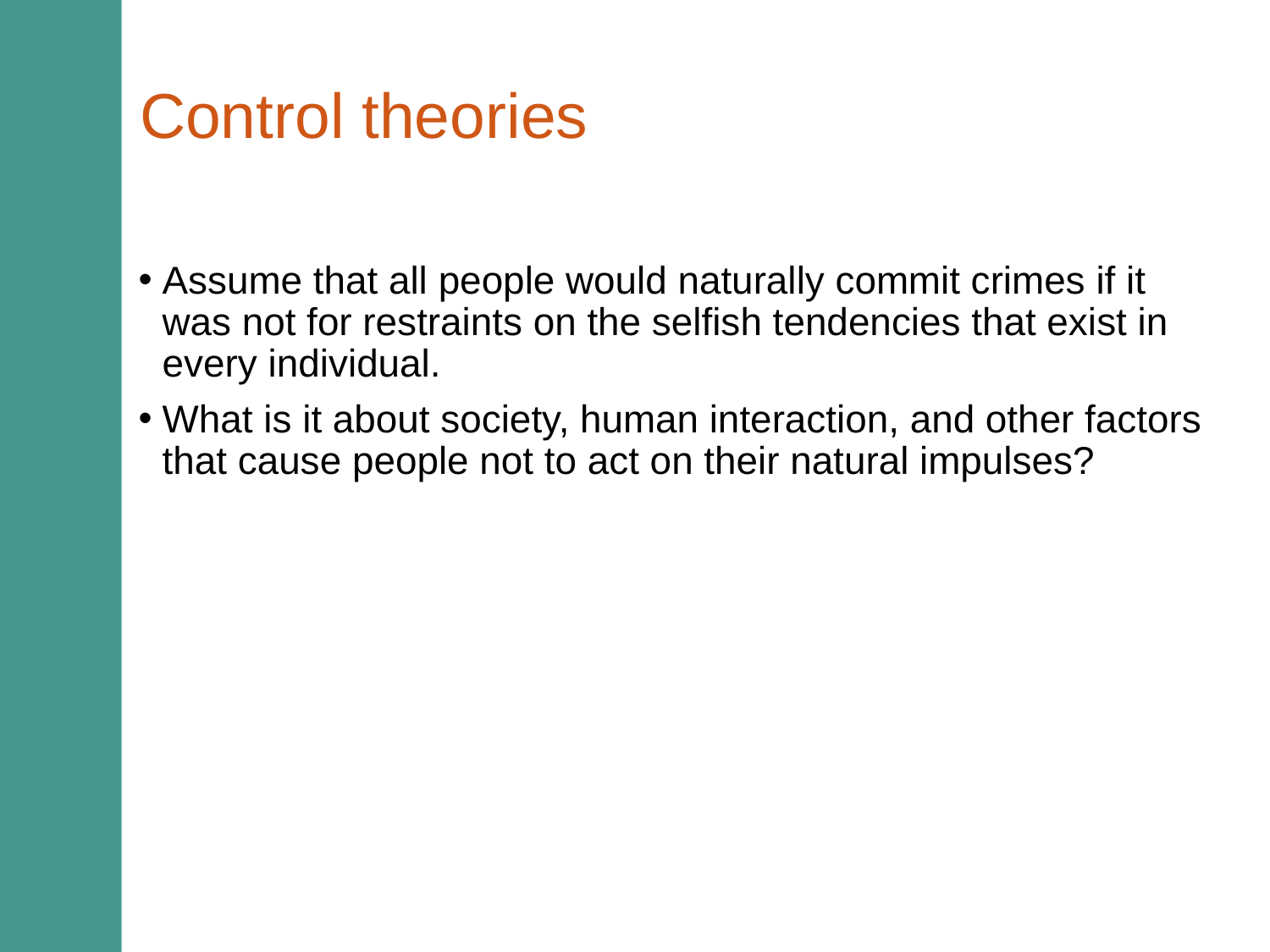

# Control theories
Assume that all people would naturally commit crimes if it was not for restraints on the selfish tendencies that exist in every individual.
What is it about society, human interaction, and other factors that cause people not to act on their natural impulses?